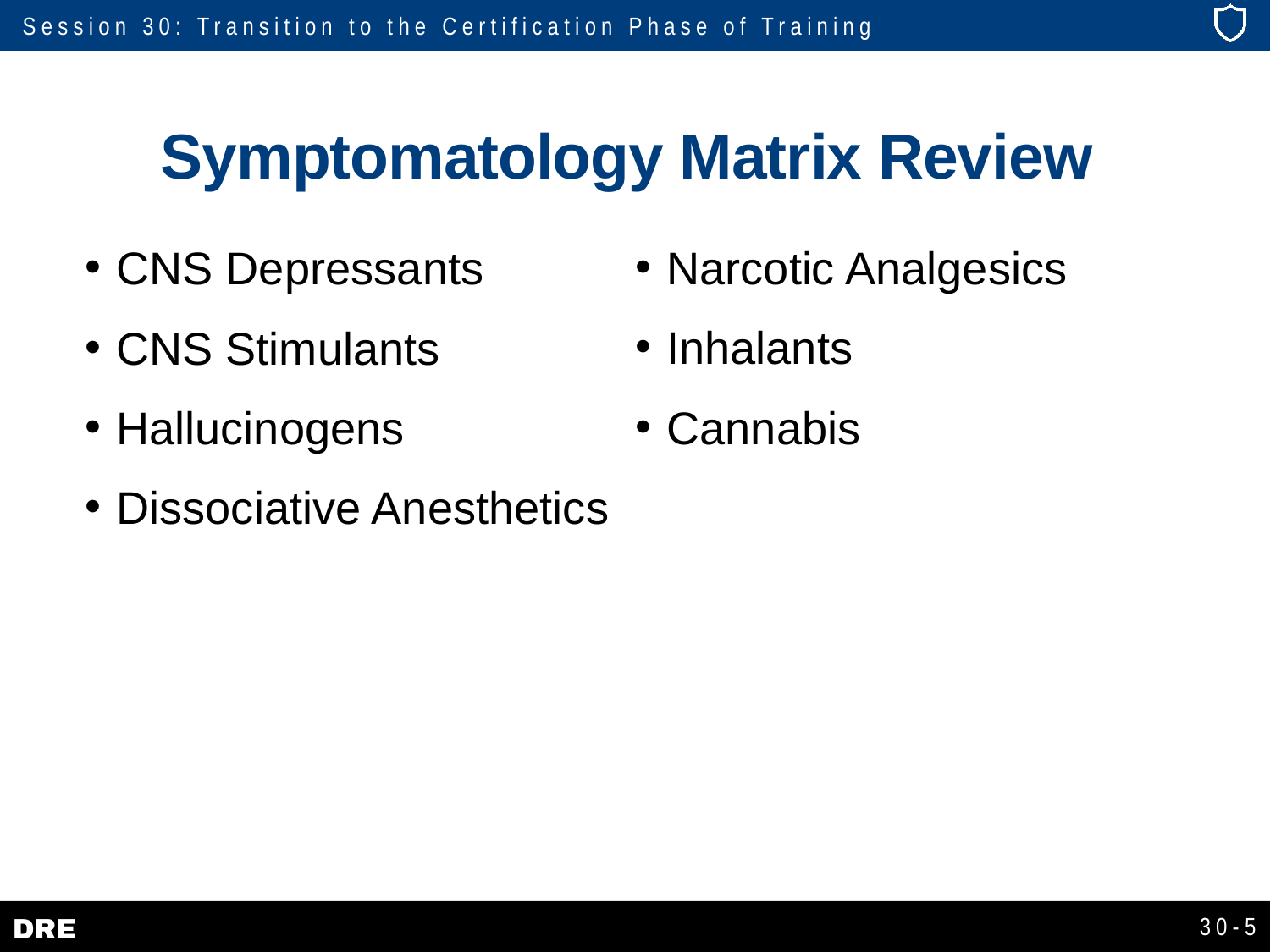

# Symptomatology Matrix Review
CNS Depressants
CNS Stimulants
Hallucinogens
Dissociative Anesthetics

Narcotic Analgesics
Inhalants
Cannabis

30-5